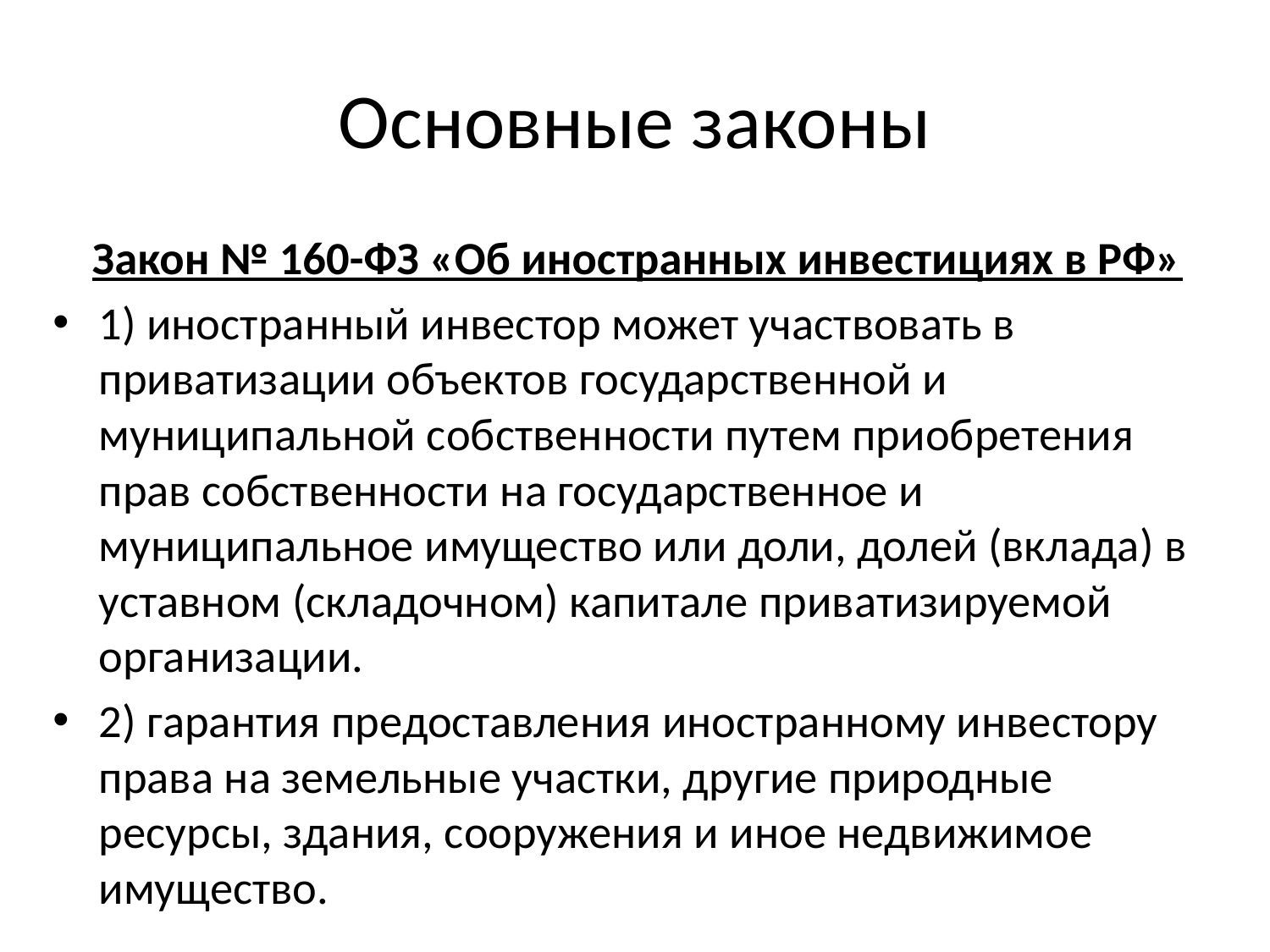

# Основные законы
Закон № 160-ФЗ «Об иностранных инвестициях в РФ»
1) иностранный инвестор может участвовать в приватизации объектов государственной и муниципальной собственности путем приобретения прав собственности на государственное и муниципальное имущество или доли, долей (вклада) в уставном (складочном) капитале приватизируемой организации.
2) гарантия предоставления иностранному инвестору права на земельные участки, другие природные ресурсы, здания, сооружения и иное недвижимое имущество.